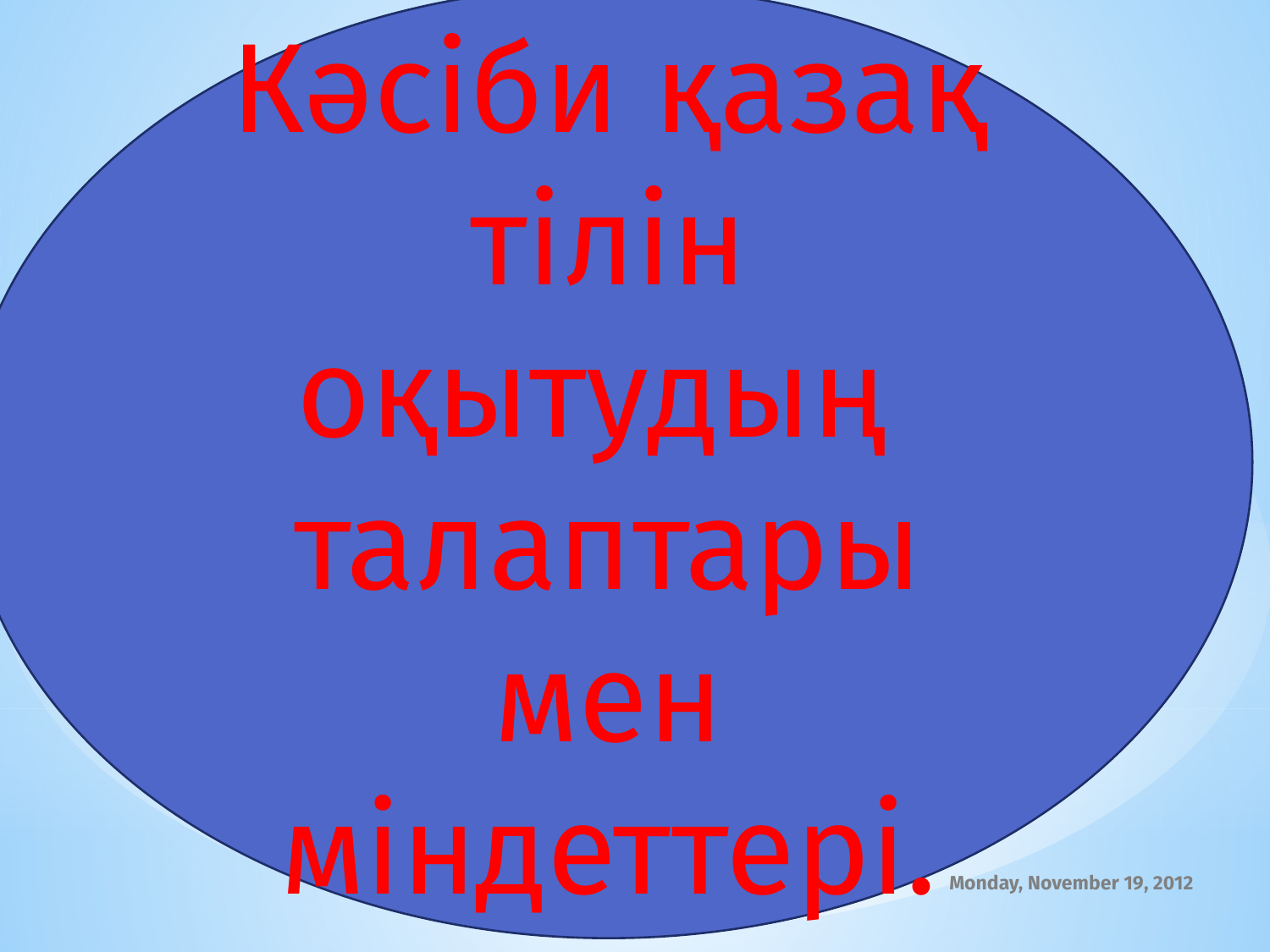

Кәсіби қазақ тілін оқытудың  талаптары мен міндеттері.
#
1
Monday, November 19, 2012